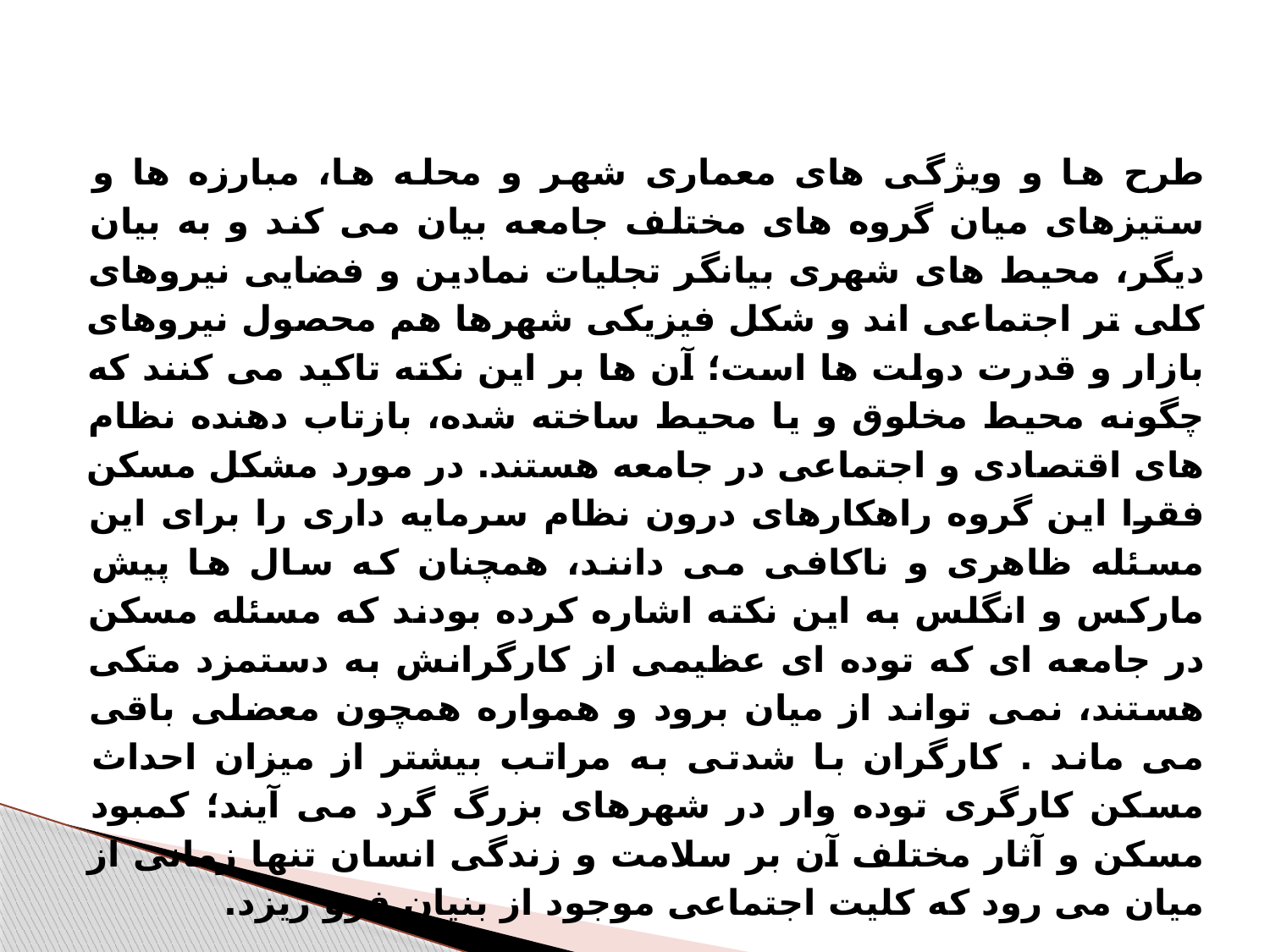

طرح ها و ویژگی های معماری شهر و محله ها، مبارزه ها و ستیزهای میان گروه های مختلف جامعه بیان می کند و به بیان دیگر، محیط های شهری بیانگر تجلیات نمادین و فضایی نیروهای کلی تر اجتماعی اند و شکل فیزیکی شهرها هم محصول نیروهای بازار و قدرت دولت ها است؛ آن ها بر این نکته تاکید می کنند که چگونه محیط مخلوق و یا محیط ساخته شده، بازتاب دهنده نظام های اقتصادی و اجتماعی در جامعه هستند. در مورد مشکل مسکن فقرا این گروه راهکارهای درون نظام سرمایه داری را برای این مسئله ظاهری و ناکافی می دانند، همچنان که سال ها پیش مارکس و انگلس به این نکته اشاره کرده بودند که مسئله مسکن در جامعه ای که توده ای عظیمی از کارگرانش به دستمزد متکی هستند، نمی تواند از میان برود و همواره همچون معضلی باقی می ماند . کارگران با شدتی به مراتب بیشتر از میزان احداث مسکن کارگری توده وار در شهرهای بزرگ گرد می آیند؛ کمبود مسکن و آثار مختلف آن بر سلامت و زندگی انسان تنها زمانی از میان می رود که کلیت اجتماعی موجود از بنیان فرو ریزد.